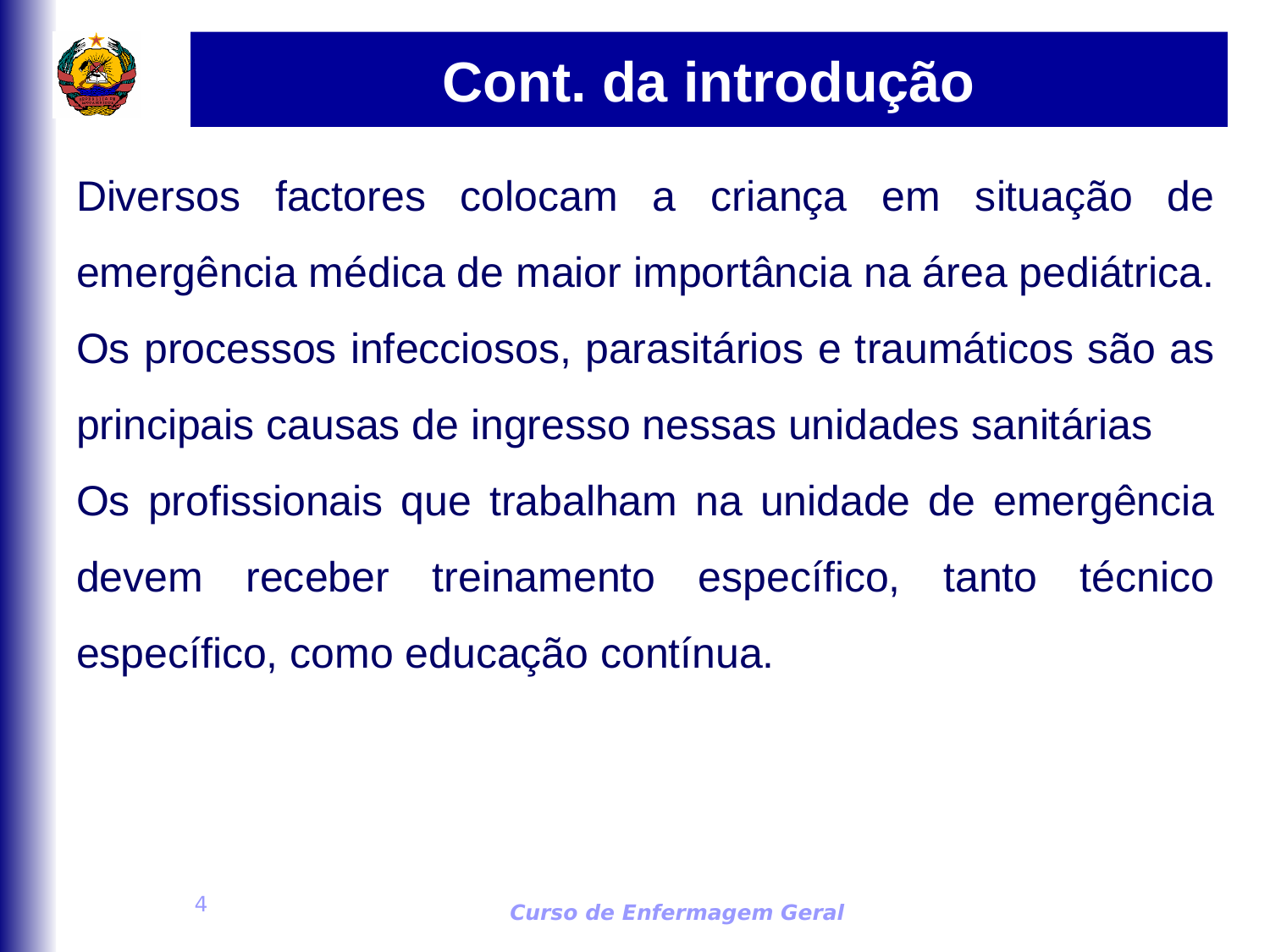

# Cont. da introdução
Diversos factores colocam a criança em situação de emergência médica de maior importância na área pediátrica. Os processos infecciosos, parasitários e traumáticos são as principais causas de ingresso nessas unidades sanitárias
Os profissionais que trabalham na unidade de emergência devem receber treinamento específico, tanto técnico específico, como educação contínua.
4
Curso de Enfermagem Geral